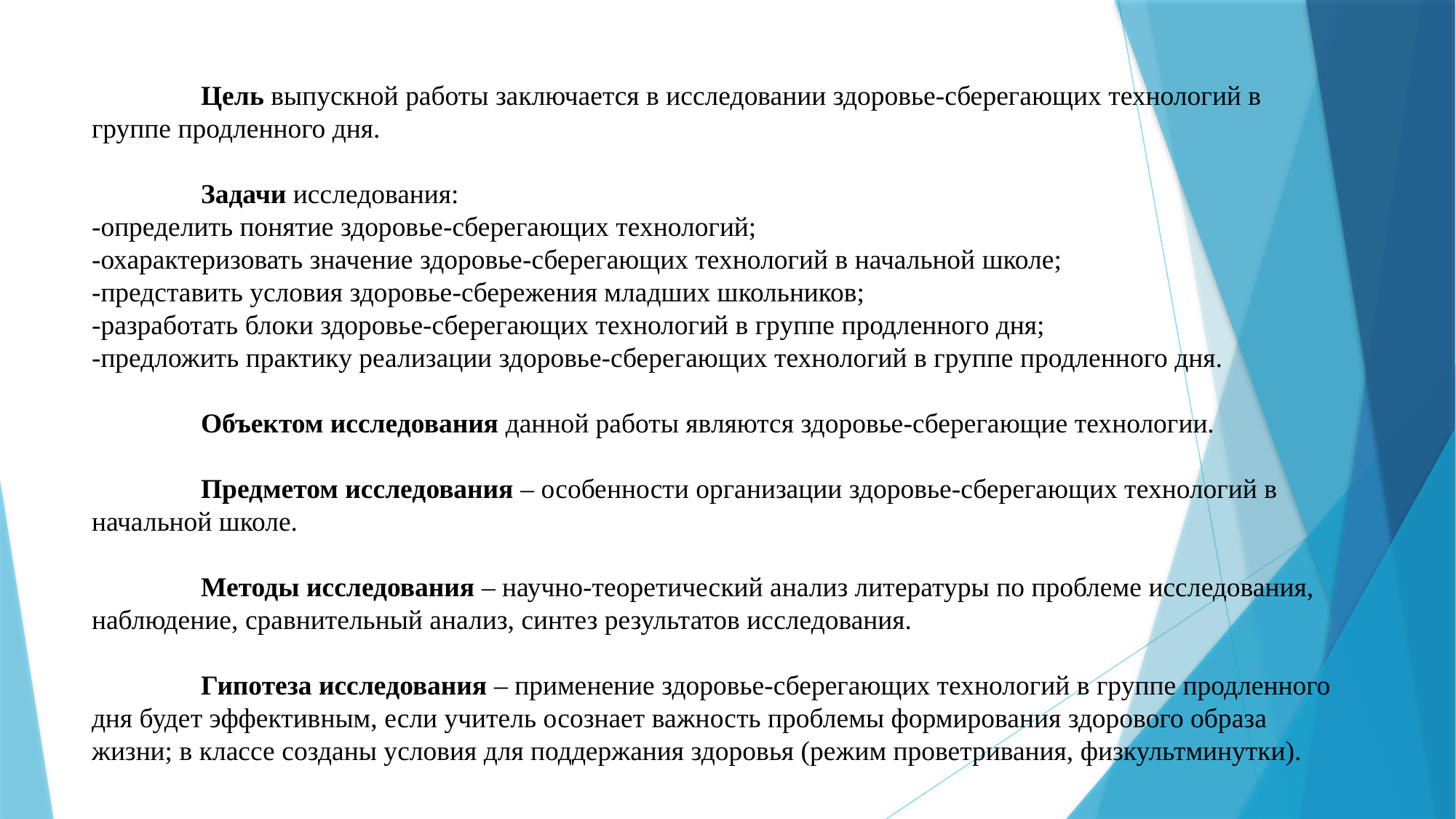

# Цель выпускной работы заключается в исследовании здоровье-сберегающих технологий в группе продленного дня. Задачи исследования: -определить понятие здоровье-сберегающих технологий; -охарактеризовать значение здоровье-сберегающих технологий в начальной школе; -представить условия здоровье-сбережения младших школьников; -разработать блоки здоровье-сберегающих технологий в группе продленного дня; -предложить практику реализации здоровье-сберегающих технологий в группе продленного дня. Объектом исследования данной работы являются здоровье-сберегающие технологии. Предметом исследования – особенности организации здоровье-сберегающих технологий в начальной школе. Методы исследования – научно-теоретический анализ литературы по проблеме исследования, наблюдение, сравнительный анализ, синтез результатов исследования. Гипотеза исследования – применение здоровье-сберегающих технологий в группе продленного дня будет эффективным, если учитель осознает важность проблемы формирования здорового образа жизни; в классе созданы условия для поддержания здоровья (режим проветривания, физкультминутки).